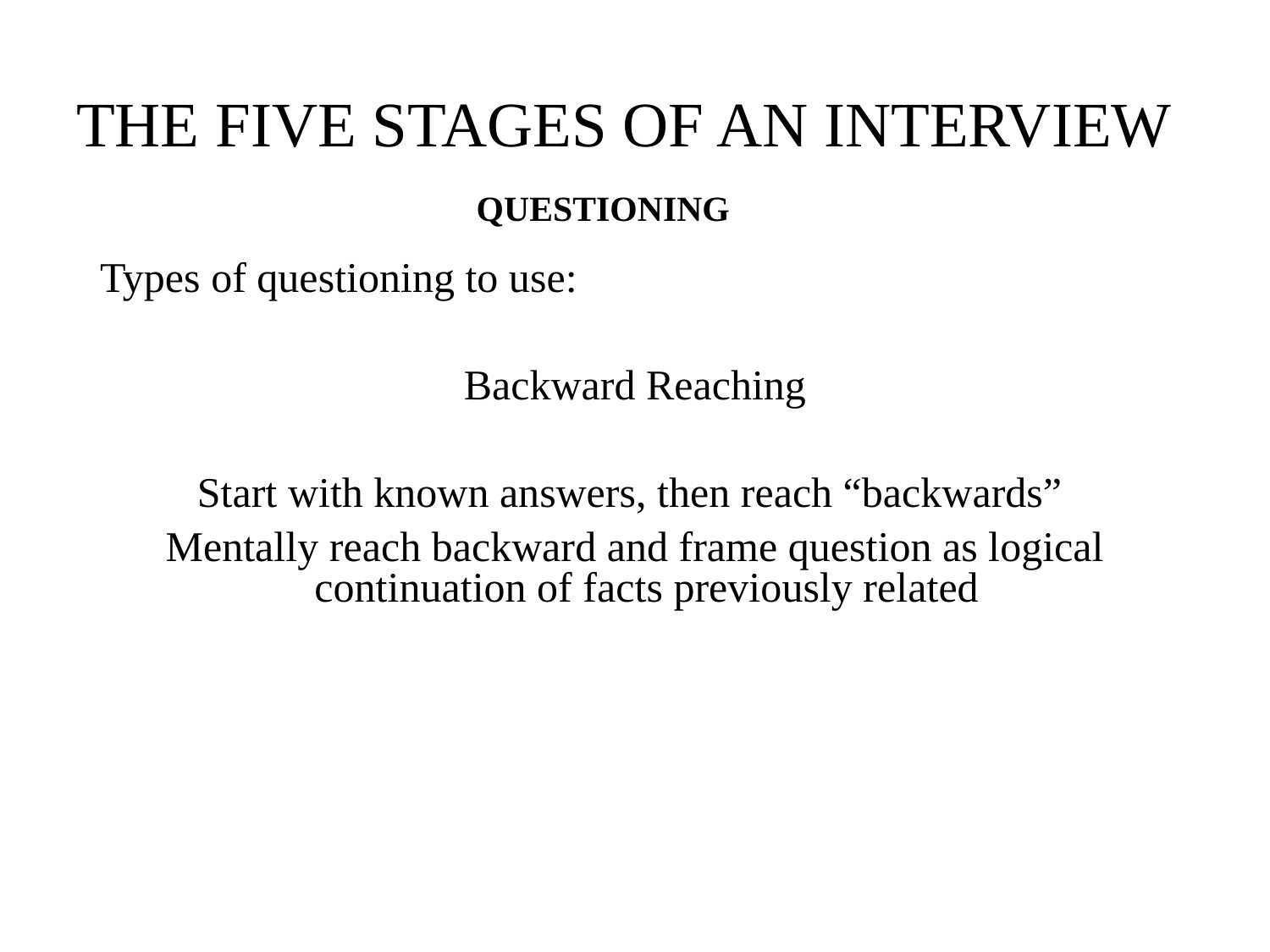

# THE FIVE STAGES OF AN INTERVIEW
QUESTIONING
Types of questioning to use:

Backward Reaching

Start with known answers, then reach “backwards”
Mentally reach backward and frame question as logical continuation of facts previously related

“You said earlier that you had to make more room to store drums of the waste.  How many more additional drums did you have to store ?”